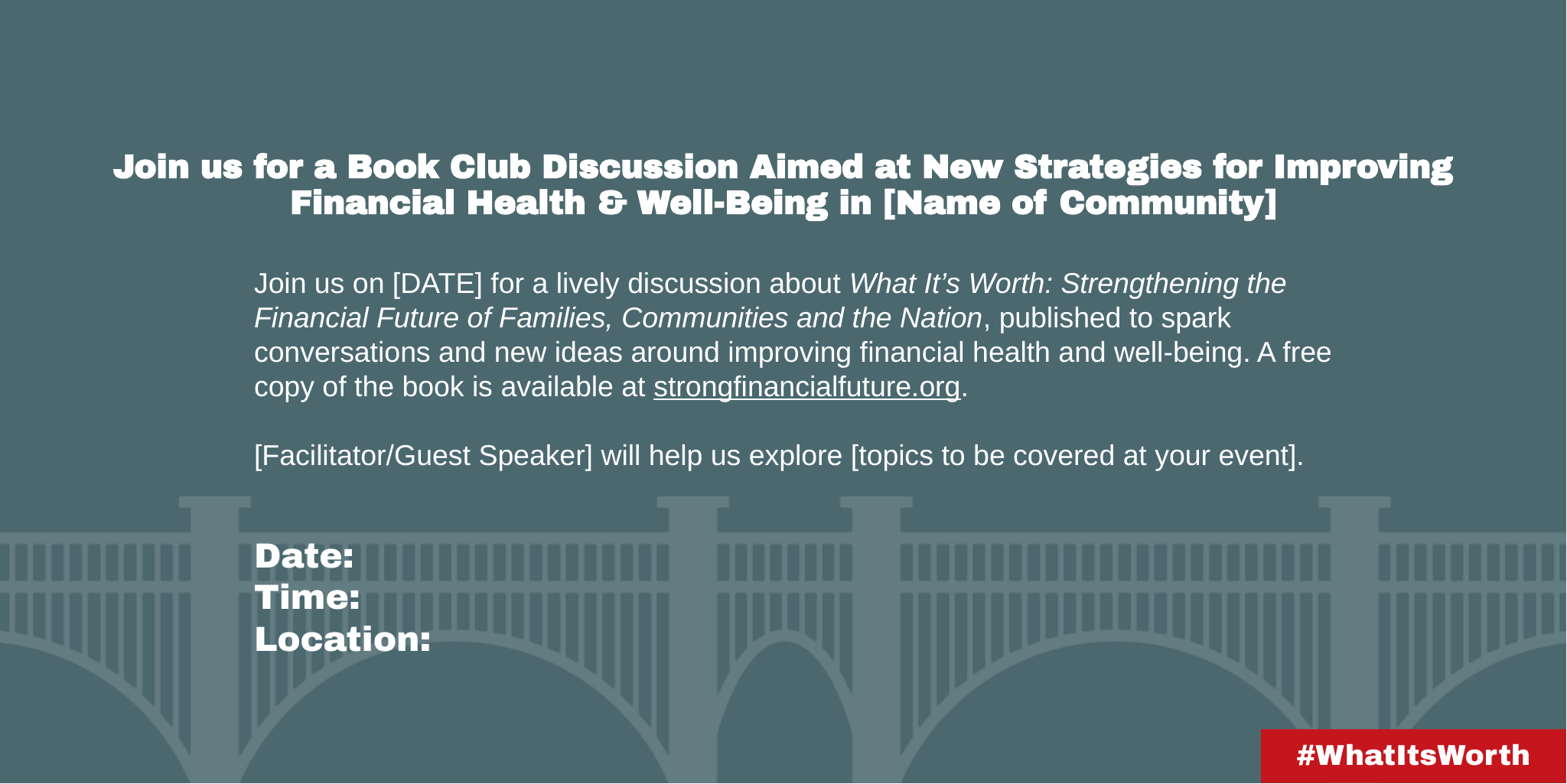

# Join us for a Book Club Discussion Aimed at New Strategies for Improving Financial Health & Well-Being in [Name of Community]
Join us on [DATE] for a lively discussion about What It’s Worth: Strengthening the Financial Future of Families, Communities and the Nation, published to spark conversations and new ideas around improving financial health and well-being. A free copy of the book is available at strongfinancialfuture.org.

[Facilitator/Guest Speaker] will help us explore [topics to be covered at your event].

Date:
Time:
Location:
#WhatItsWorth